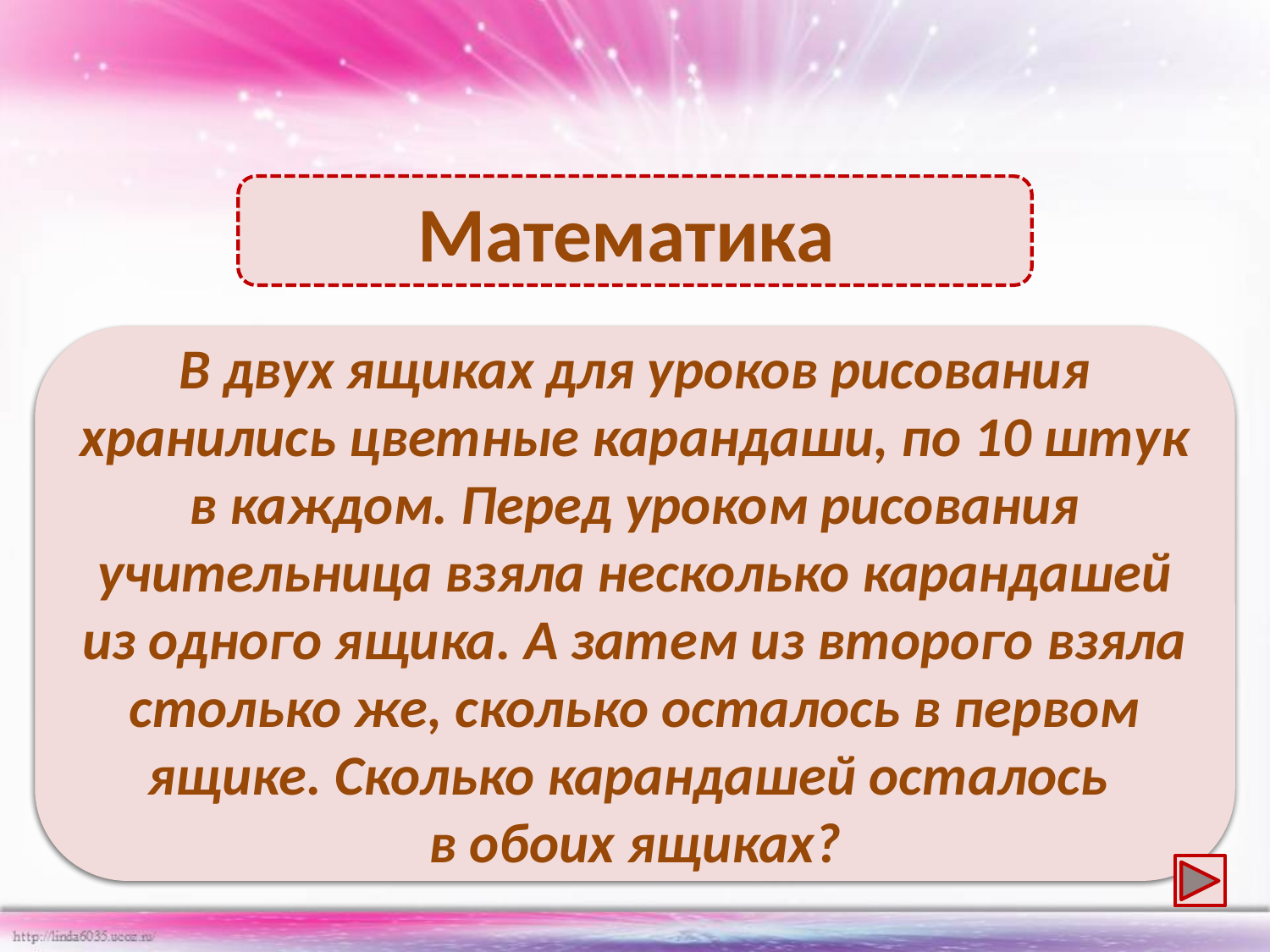

Математика
10 карандашей
В двух ящиках для уроков рисования хранились цветные карандаши, по 10 штук в каждом. Перед уроком рисования учительница взяла несколько карандашей из одного ящика. А затем из второго взяла столько же, сколько осталось в первом ящике. Сколько карандашей осталось
в обоих ящиках?